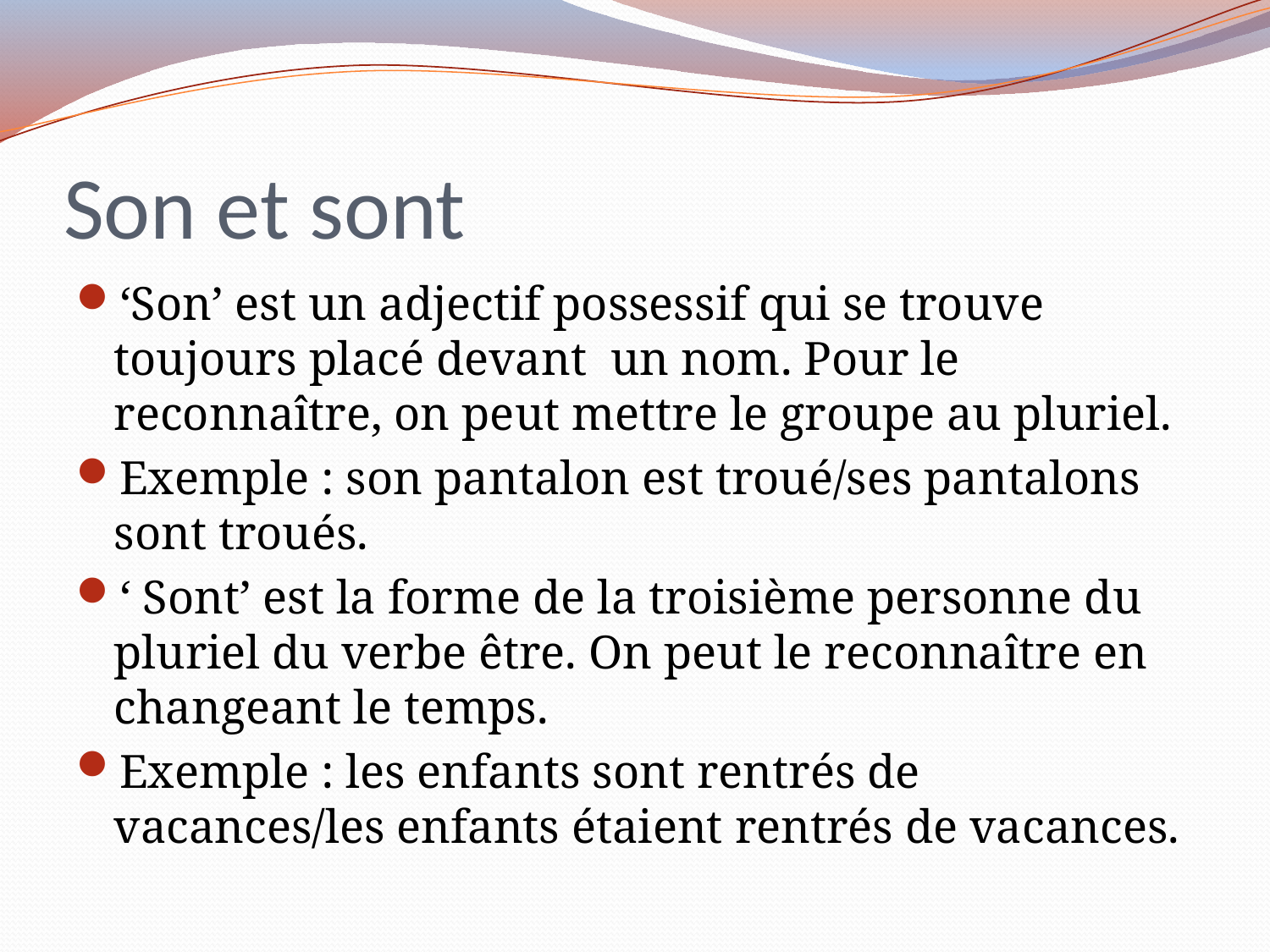

# Son et sont
‘Son’ est un adjectif possessif qui se trouve toujours placé devant  un nom. Pour le reconnaître, on peut mettre le groupe au pluriel.
Exemple : son pantalon est troué/ses pantalons sont troués.
‘ Sont’ est la forme de la troisième personne du pluriel du verbe être. On peut le reconnaître en changeant le temps.
Exemple : les enfants sont rentrés de vacances/les enfants étaient rentrés de vacances.